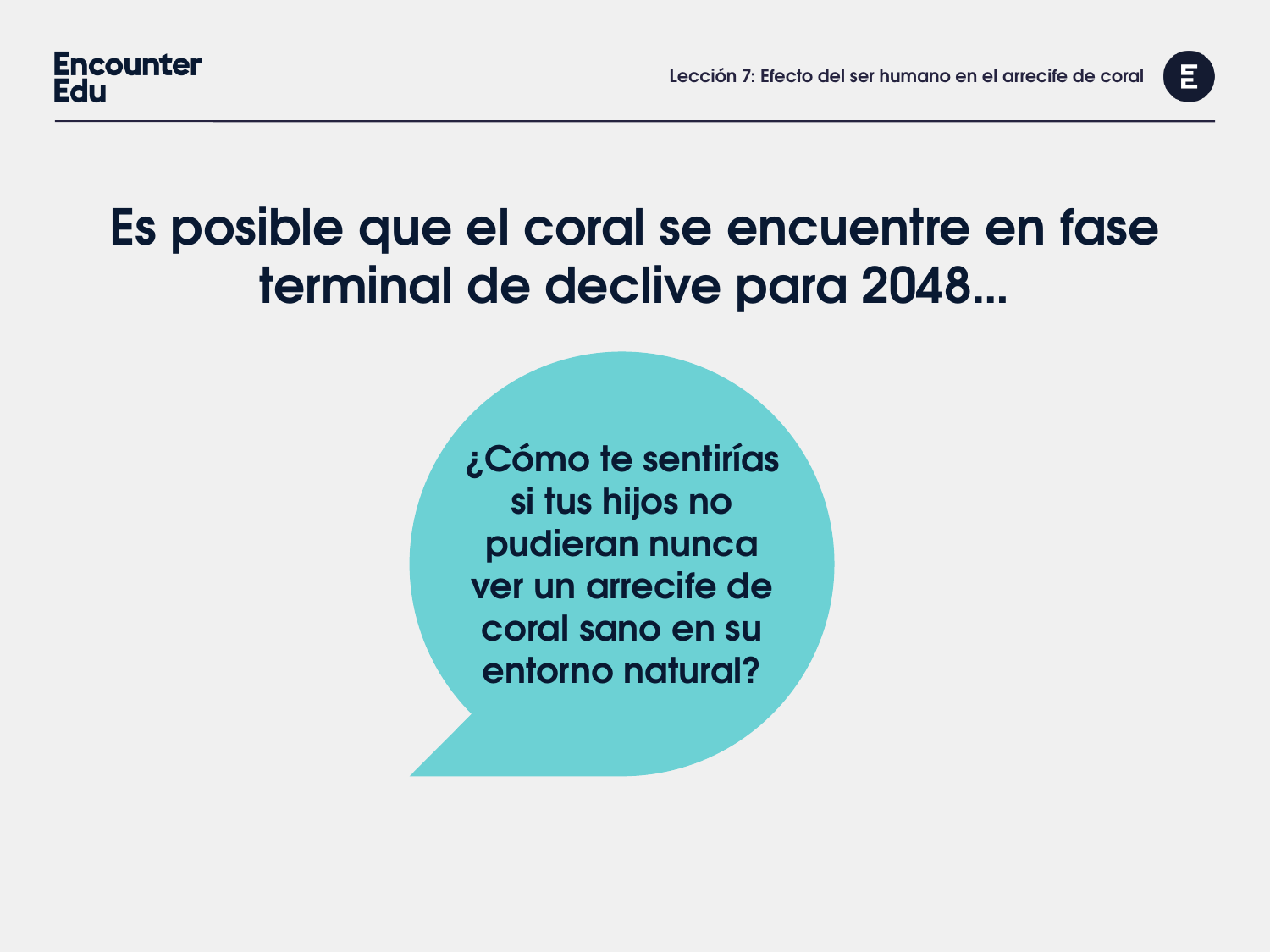

# Lección 7: Efecto del ser humano en el arrecife de coral
Es posible que el coral se encuentre en fase terminal de declive para 2048…

¿Cómo te sentirías si tus hijos no pudieran nunca ver un arrecife de coral sano en su entorno natural?